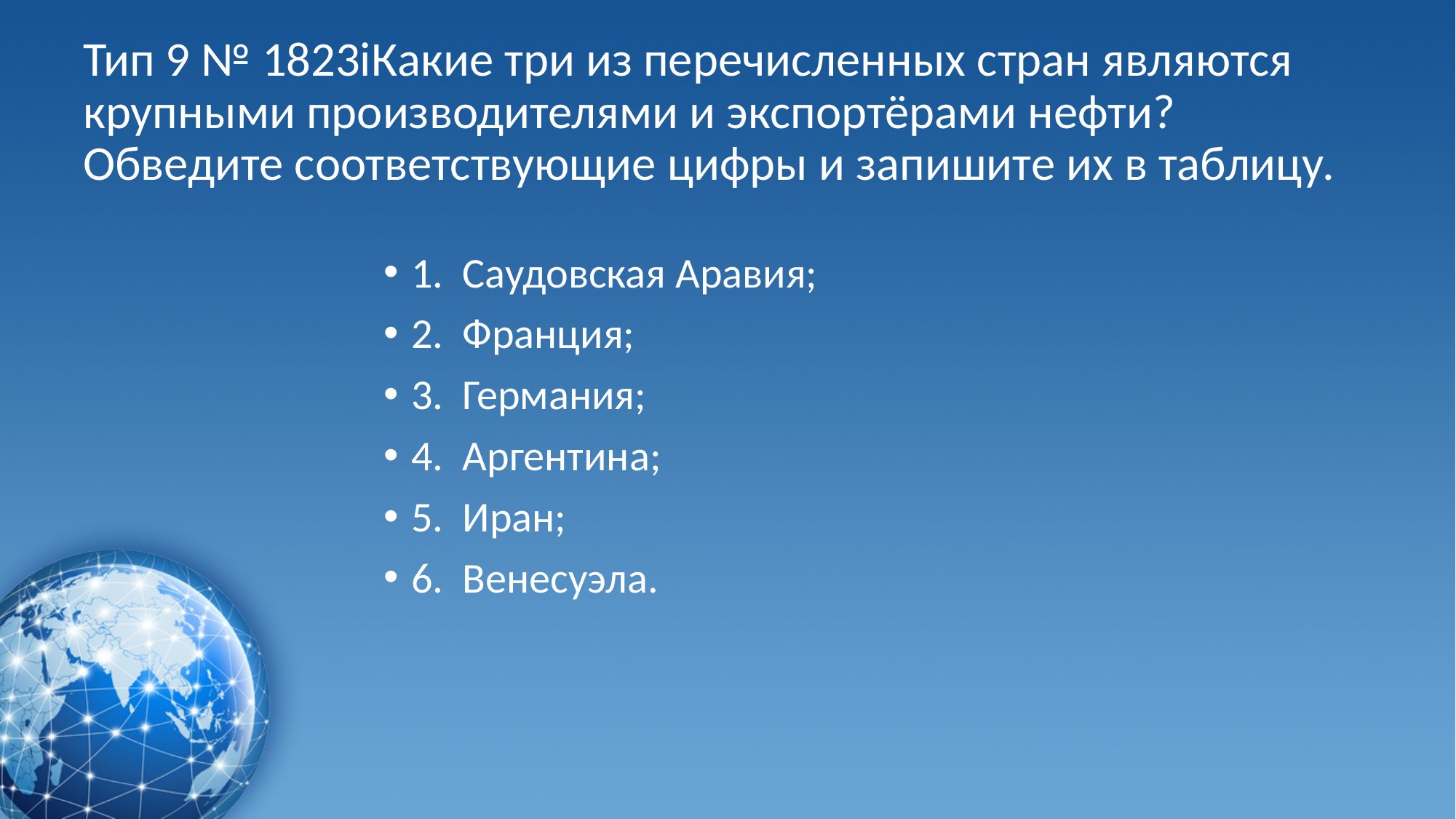

# Тип 9 № 1823iКакие три из перечисленных стран являются крупными производителями и экспортёрами нефти? Обведите соответствующие цифры и запишите их в таблицу.
1.  Саудовская Аравия;
2.  Франция;
3.  Германия;
4.  Аргентина;
5.  Иран;
6.  Венесуэла.